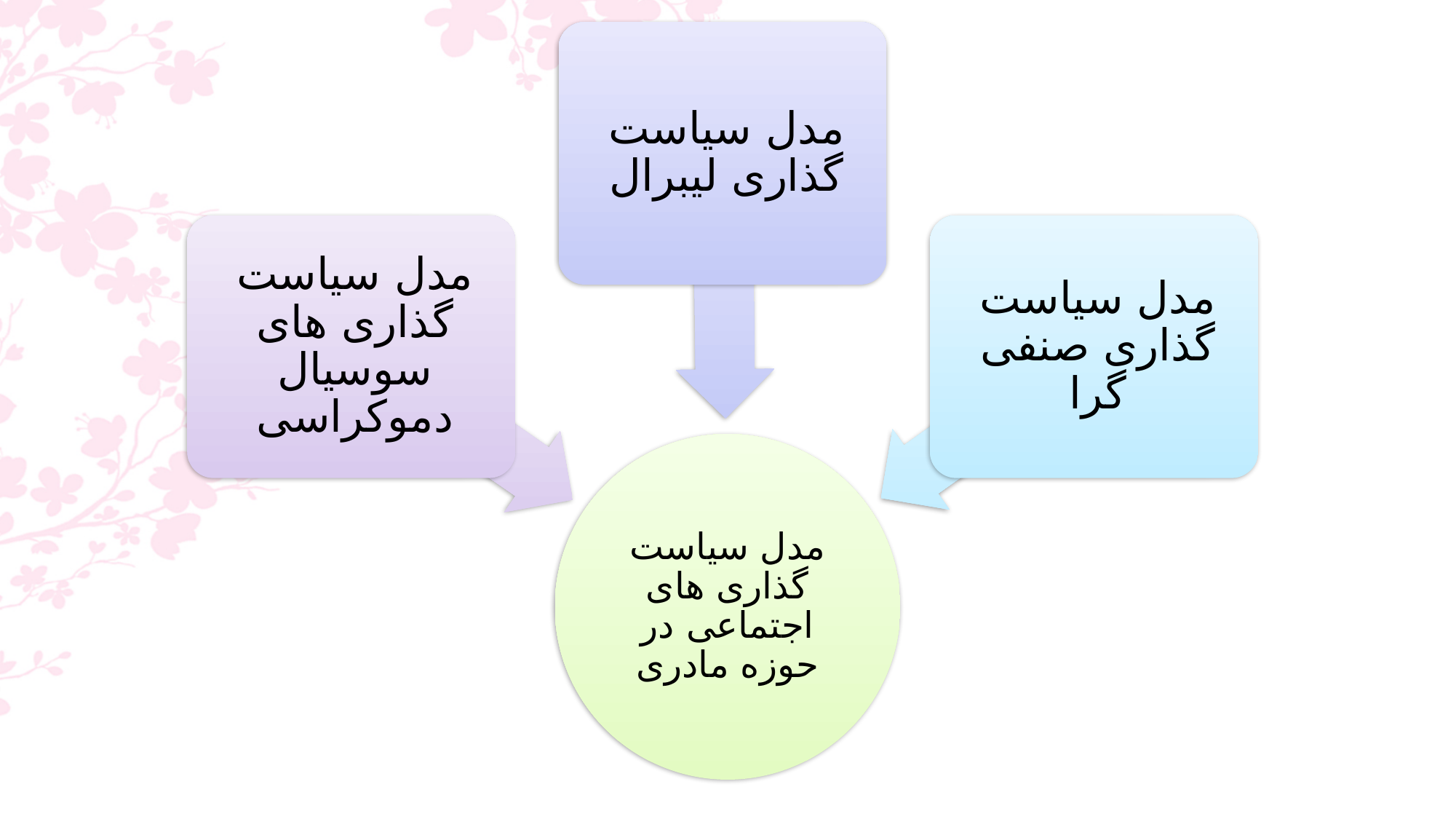

مدل سیاست گذاری های اجتماعی در حوزه مادری
مدل سیاست گذاری های سوسیال دموکراسی
مدل سیاست گذاری لیبرال
مدل سیاست گذاری صنفی گرا